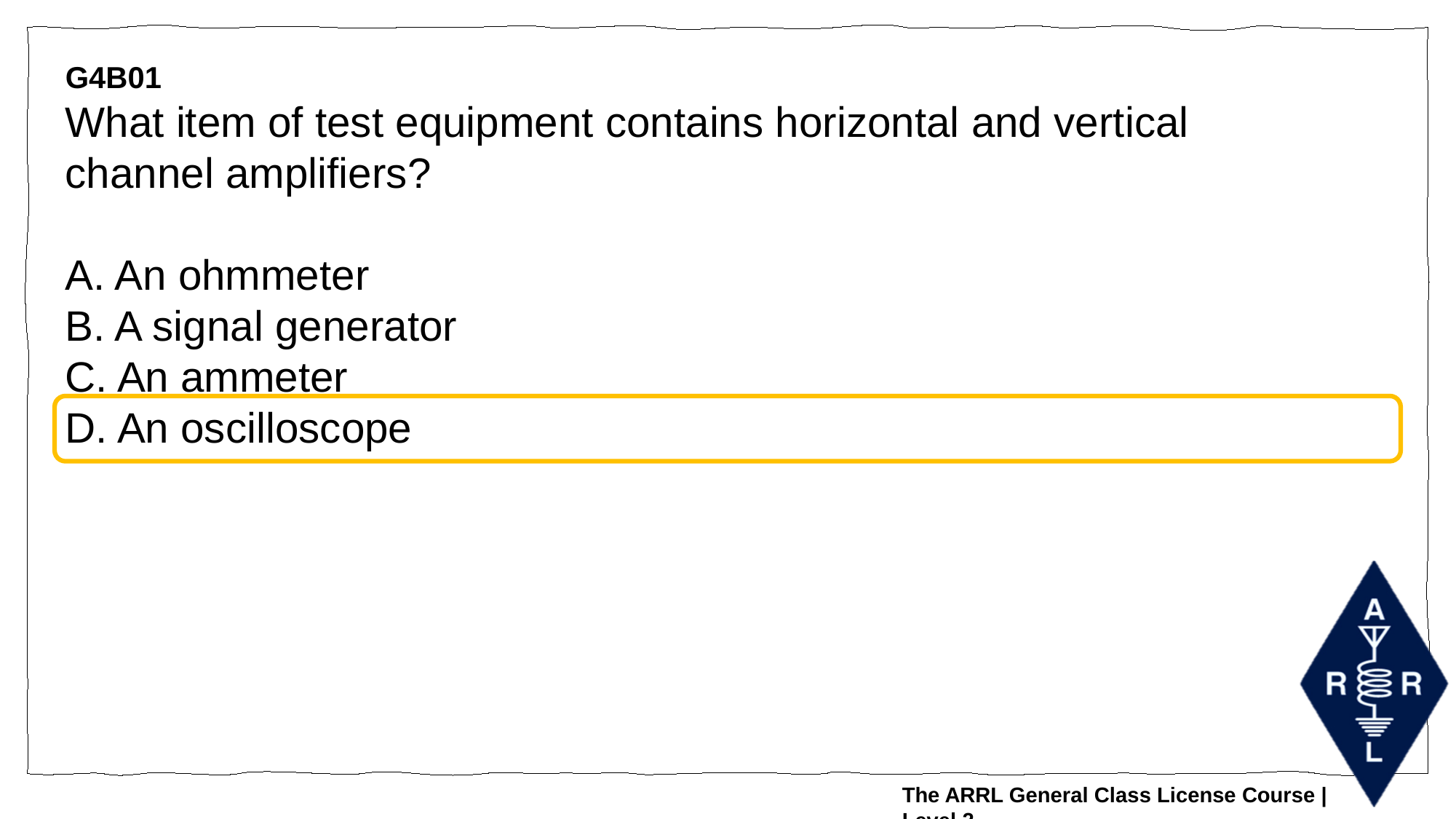

G4B01
What item of test equipment contains horizontal and vertical channel amplifiers?

A. An ohmmeter
B. A signal generator
C. An ammeter
D. An oscilloscope